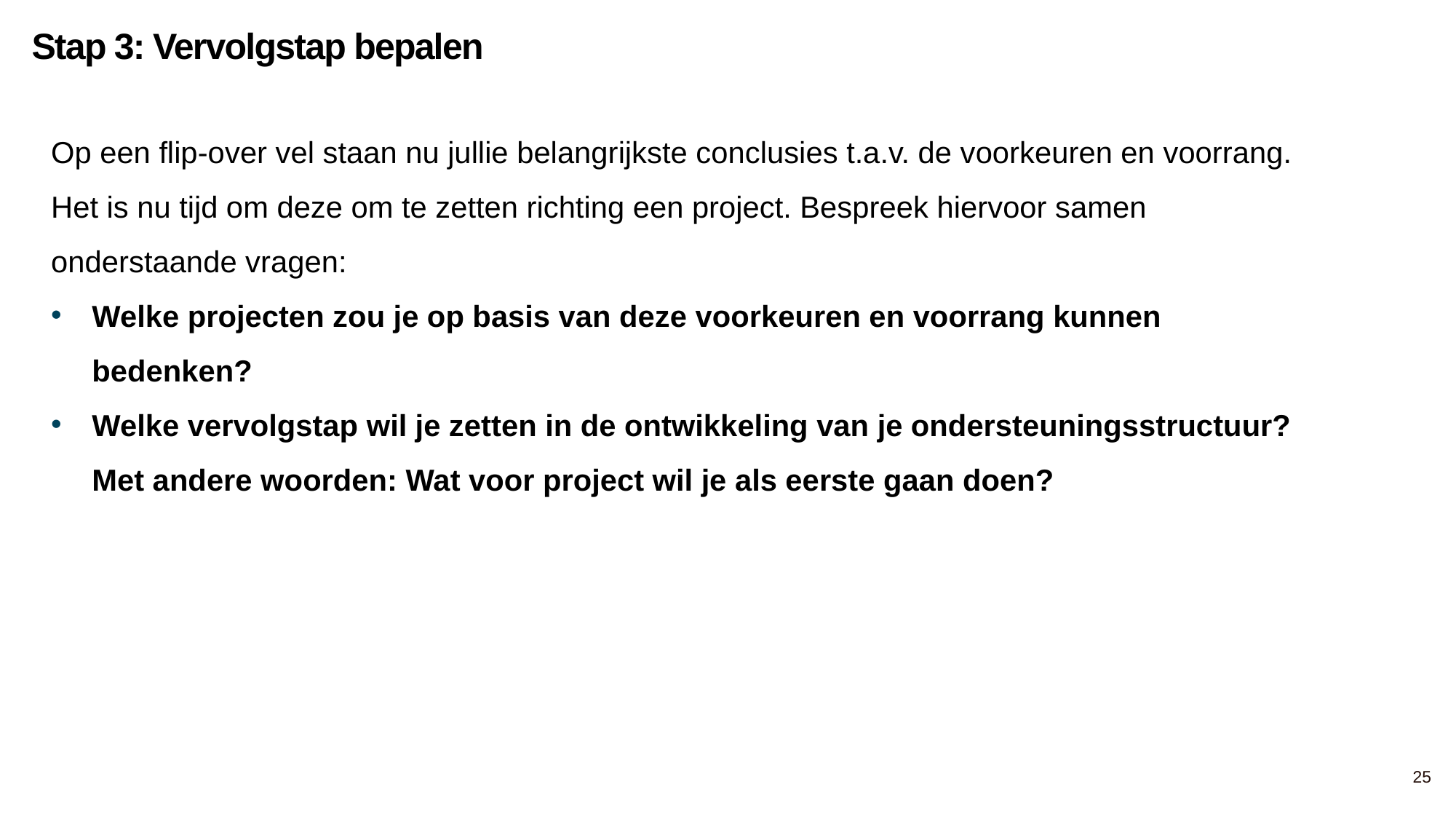

Stap 3: Vervolgstap bepalen
Op een flip-over vel staan nu jullie belangrijkste conclusies t.a.v. de voorkeuren en voorrang. Het is nu tijd om deze om te zetten richting een project. Bespreek hiervoor samen onderstaande vragen:
Welke projecten zou je op basis van deze voorkeuren en voorrang kunnen bedenken?
Welke vervolgstap wil je zetten in de ontwikkeling van je ondersteuningsstructuur? Met andere woorden: Wat voor project wil je als eerste gaan doen?

25